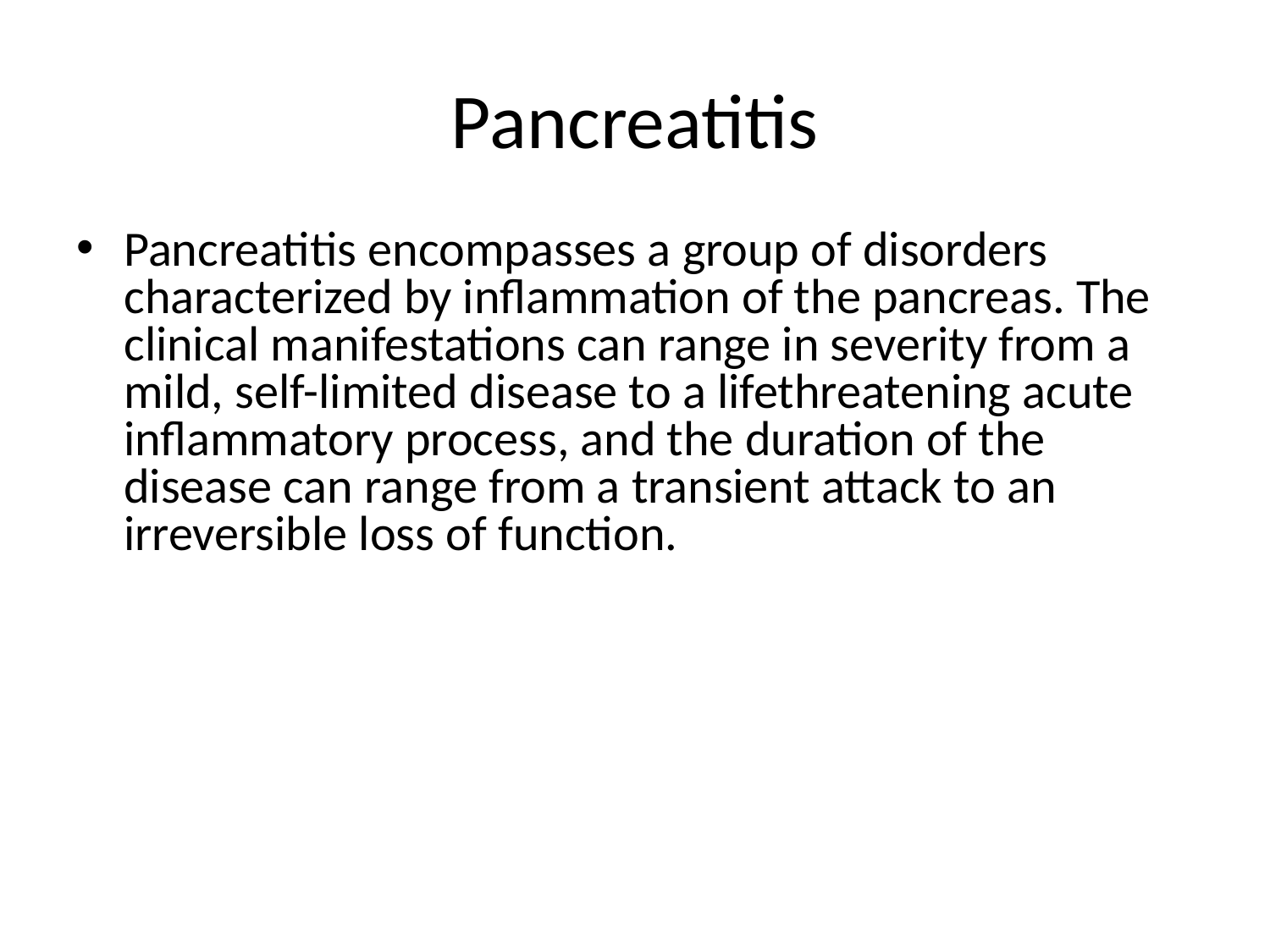

# Pancreatitis
Pancreatitis encompasses a group of disorders characterized by inflammation of the pancreas. The clinical manifestations can range in severity from a mild, self-limited disease to a lifethreatening acute inflammatory process, and the duration of the disease can range from a transient attack to an irreversible loss of function.